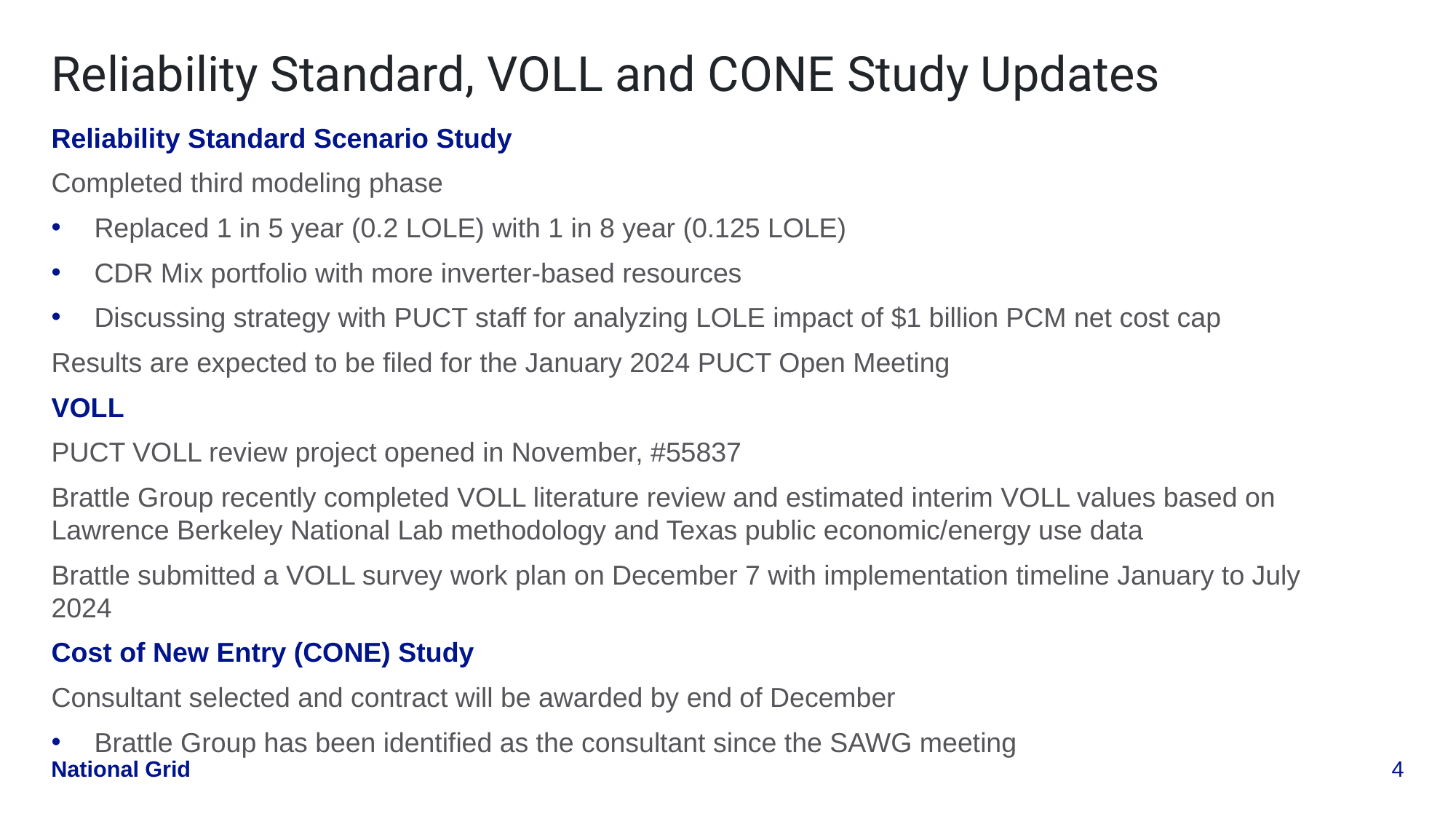

# Reliability Standard, VOLL and CONE Study Updates
Reliability Standard Scenario Study
Completed third modeling phase
Replaced 1 in 5 year (0.2 LOLE) with 1 in 8 year (0.125 LOLE)
CDR Mix portfolio with more inverter-based resources
Discussing strategy with PUCT staff for analyzing LOLE impact of $1 billion PCM net cost cap
Results are expected to be filed for the January 2024 PUCT Open Meeting
VOLL
PUCT VOLL review project opened in November, #55837
Brattle Group recently completed VOLL literature review and estimated interim VOLL values based on Lawrence Berkeley National Lab methodology and Texas public economic/energy use data
Brattle submitted a VOLL survey work plan on December 7 with implementation timeline January to July 2024
Cost of New Entry (CONE) Study
Consultant selected and contract will be awarded by end of December
Brattle Group has been identified as the consultant since the SAWG meeting